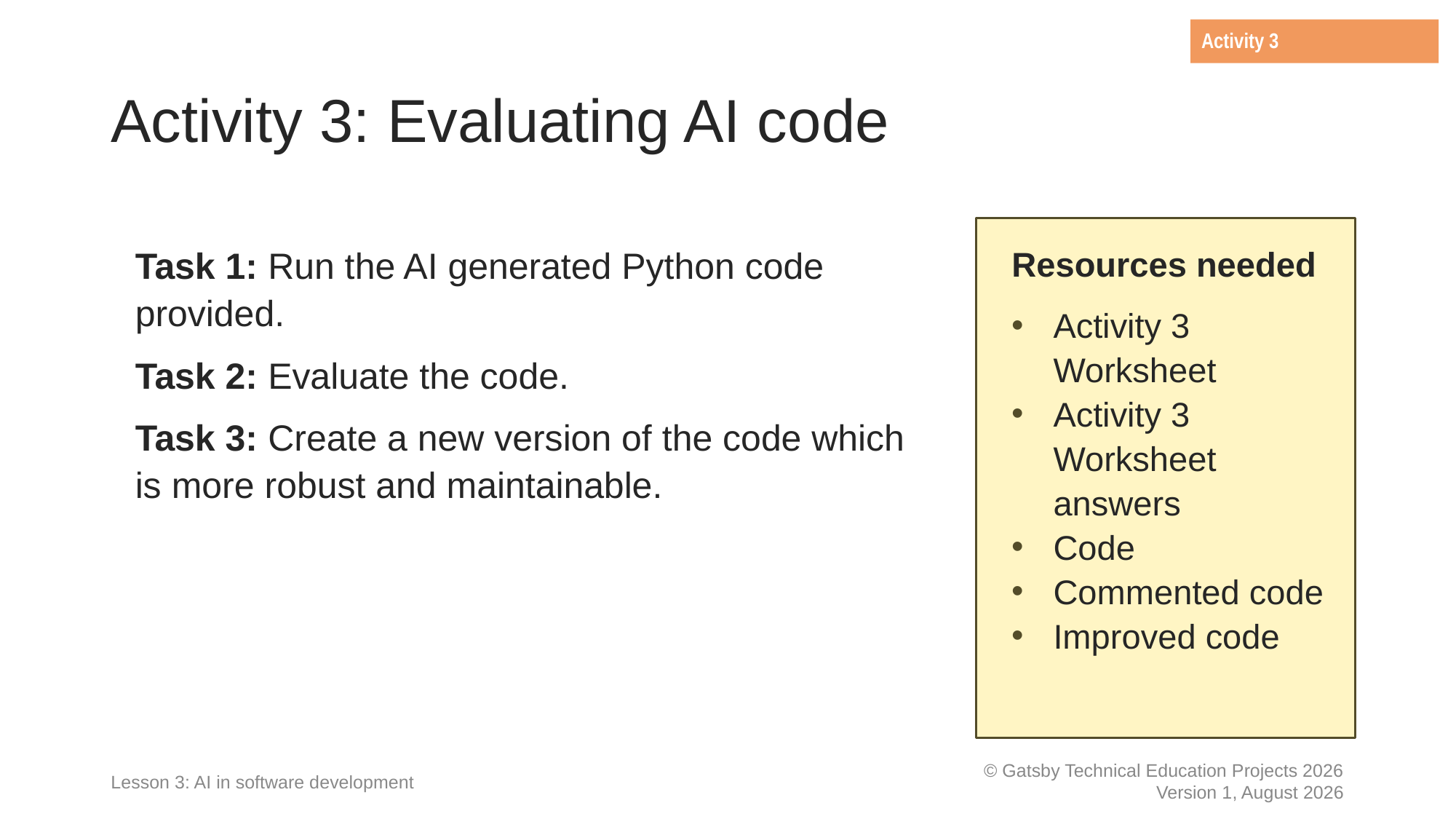

Activity 3
# Activity 3: Evaluating AI code
Task 1: Run the AI generated Python code provided.
Task 2: Evaluate the code.
Task 3: Create a new version of the code which is more robust and maintainable.
Resources needed
Activity 3 Worksheet
Activity 3 Worksheet answers
Code
Commented code
Improved code
Lesson 3: AI in software development